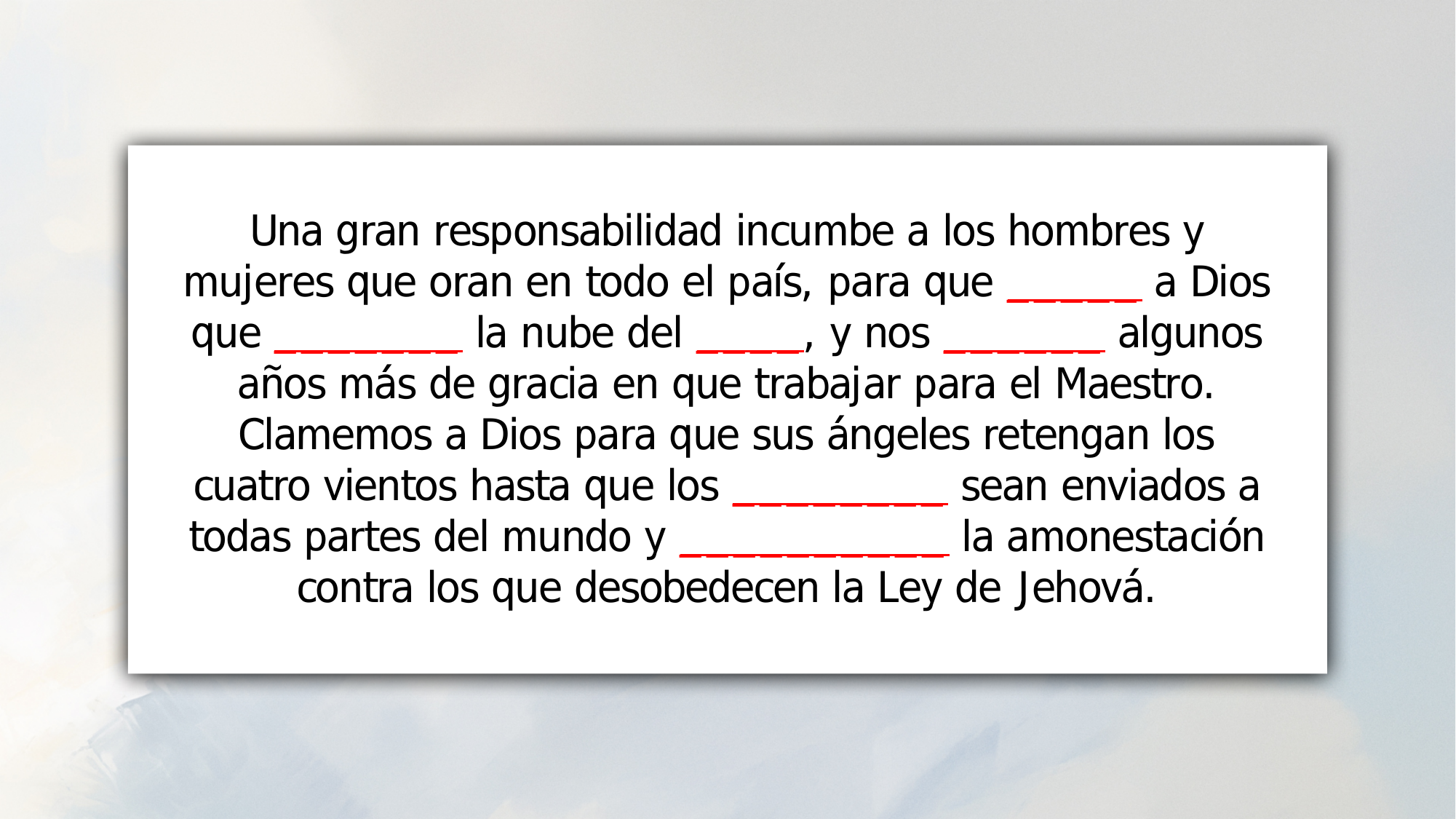

Una gran responsabilidad incumbe a los hombres y mujeres que oran en todo el país, para que _____ a Dios que _______ la nube del ____, y nos ______ algunos años más de gracia en que trabajar para el Maestro. Clamemos a Dios para que sus ángeles retengan los cuatro vientos hasta que los ________ sean enviados a todas partes del mundo y __________ la amonestación contra los que desobedecen la Ley de Jehová.